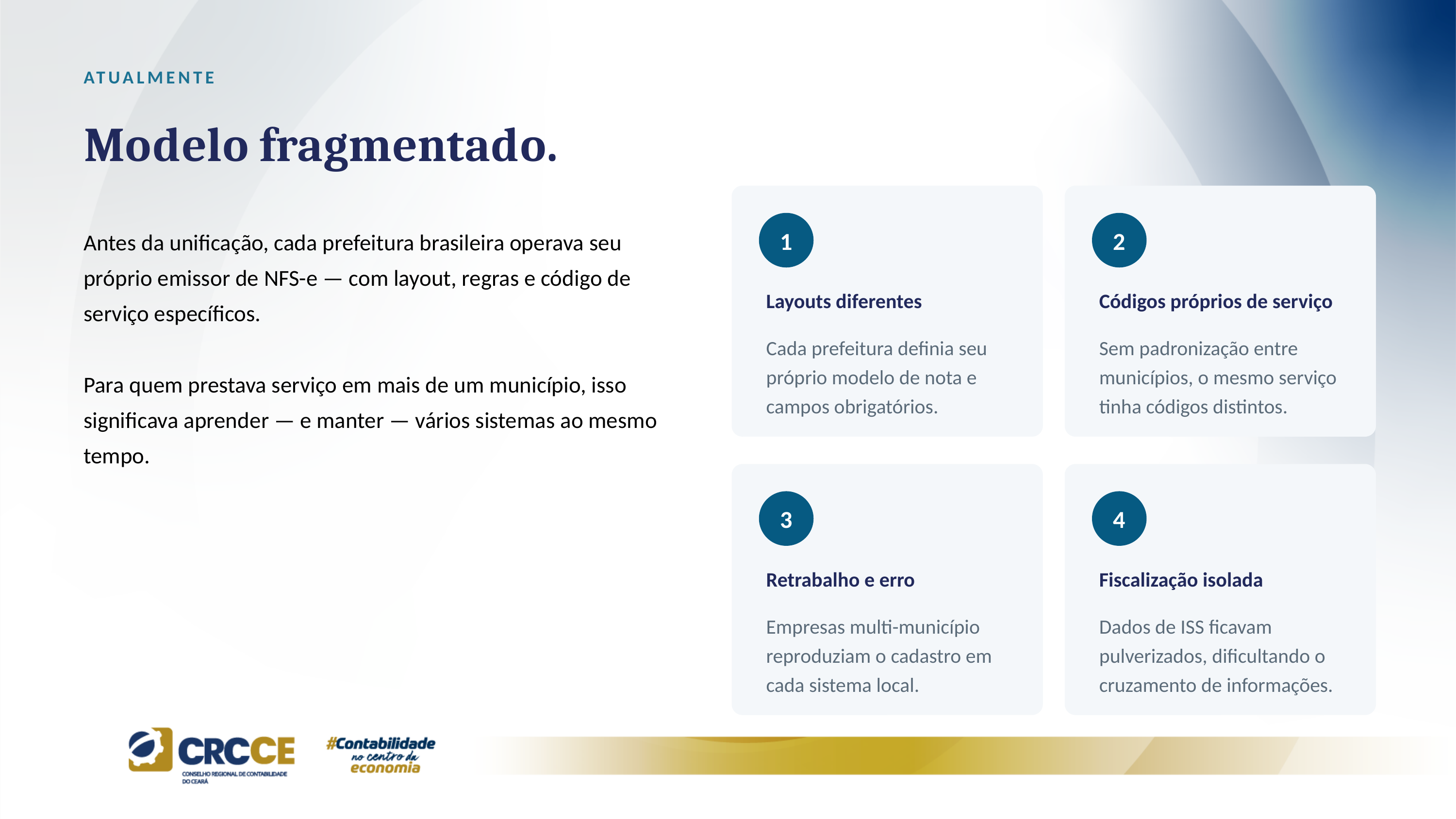

ATUALMENTE
Modelo fragmentado.

Antes da unificação, cada prefeitura brasileira operava seu próprio emissor de NFS-e — com layout, regras e código de serviço específicos.

1

2
Layouts diferentes
Códigos próprios de serviço
Cada prefeitura definia seu próprio modelo de nota e campos obrigatórios.
Sem padronização entre municípios, o mesmo serviço tinha códigos distintos.
Para quem prestava serviço em mais de um município, isso significava aprender — e manter — vários sistemas ao mesmo tempo.

3

4
Retrabalho e erro
Fiscalização isolada
Empresas multi-município reproduziam o cadastro em cada sistema local.
Dados de ISS ficavam pulverizados, dificultando o cruzamento de informações.